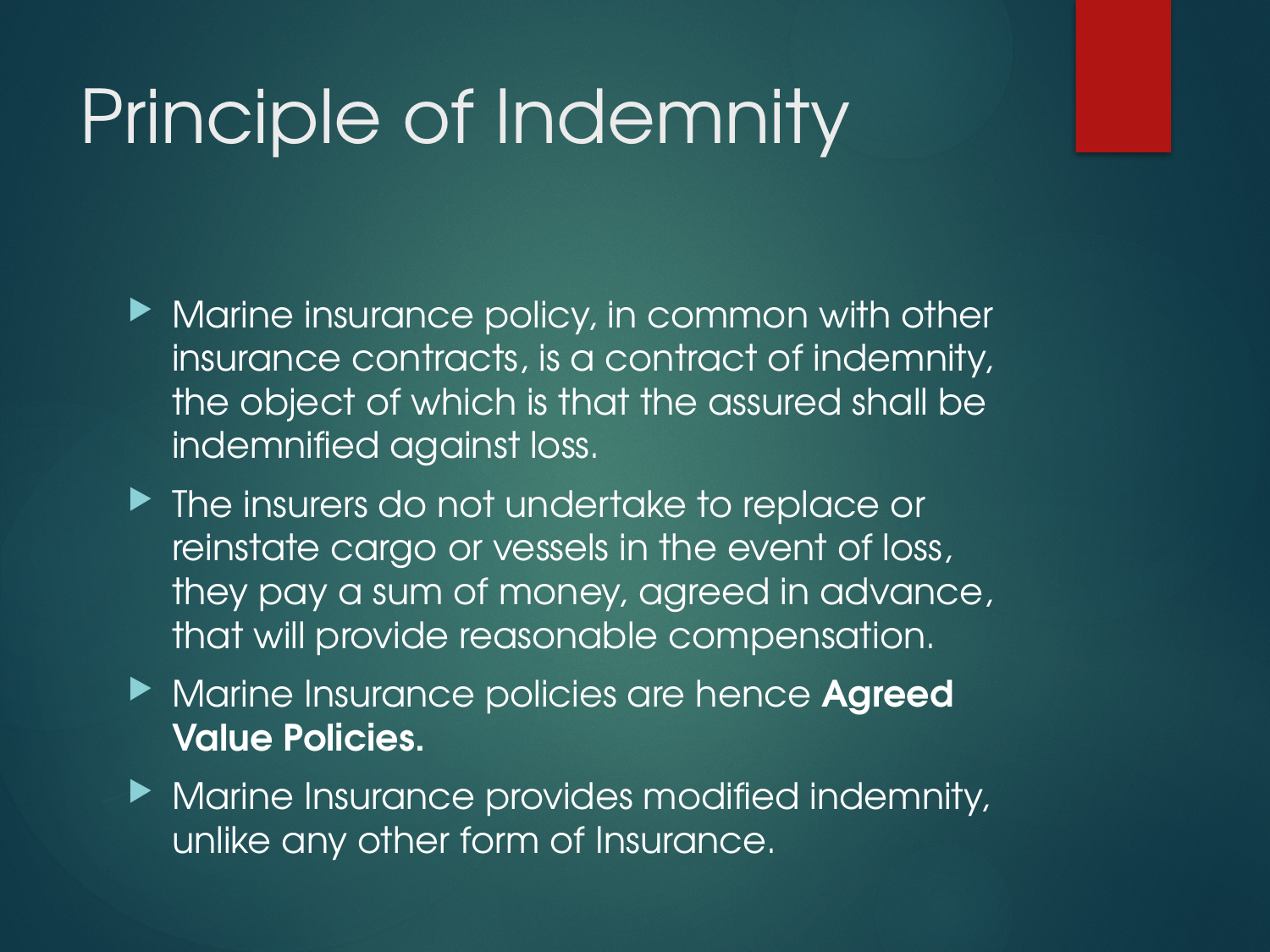

# Principle of Indemnity
Marine insurance policy, in common with other insurance contracts, is a contract of indemnity, the object of which is that the assured shall be indemnified against loss.
The insurers do not undertake to replace or reinstate cargo or vessels in the event of loss, they pay a sum of money, agreed in advance, that will provide reasonable compensation.
Marine Insurance policies are hence Agreed Value Policies.
Marine Insurance provides modified indemnity, unlike any other form of Insurance.